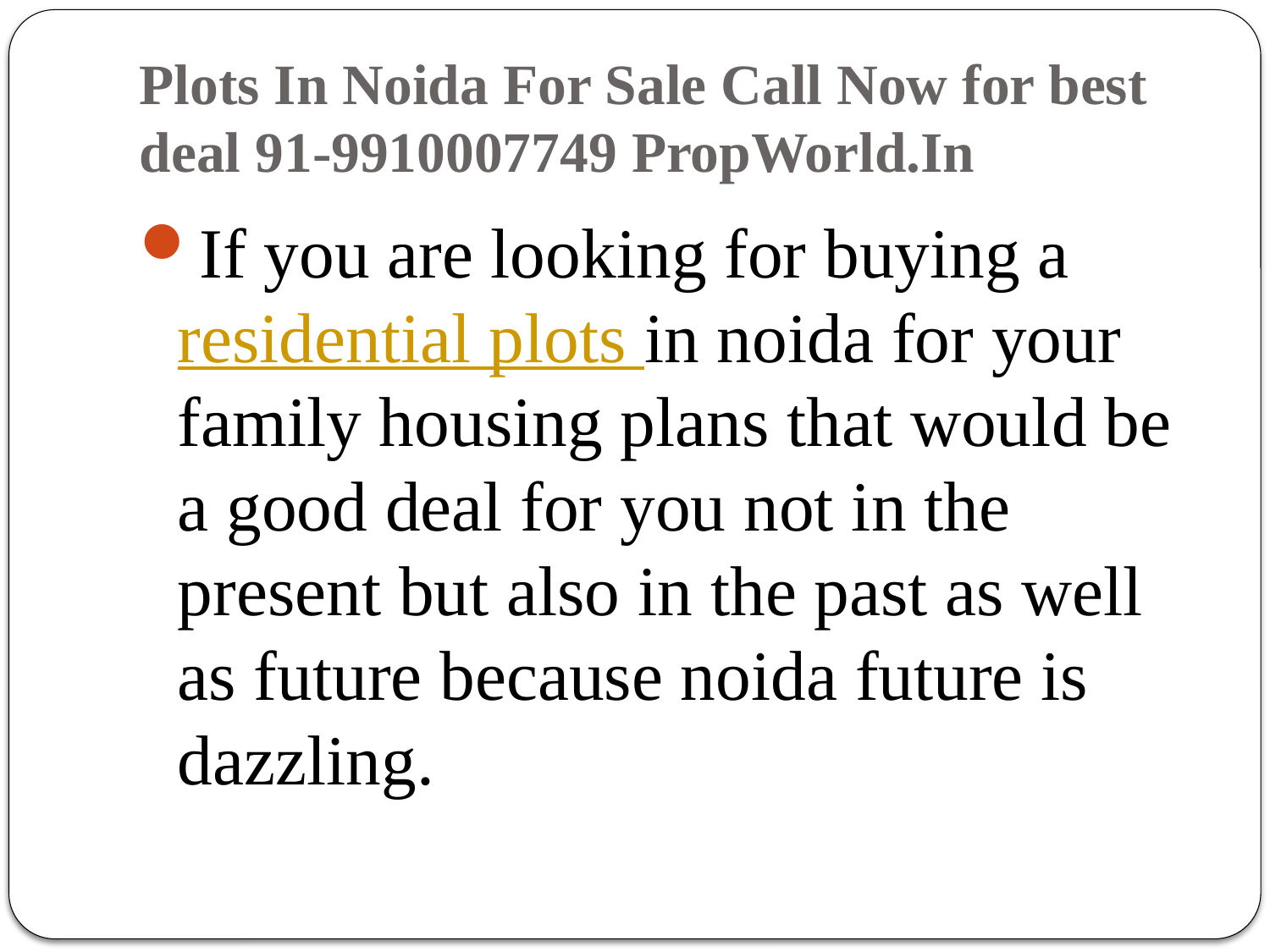

# Plots In Noida For Sale Call Now for best deal 91-9910007749 PropWorld.In
If you are looking for buying a residential plots in noida for your family housing plans that would be a good deal for you not in the present but also in the past as well as future because noida future is dazzling.